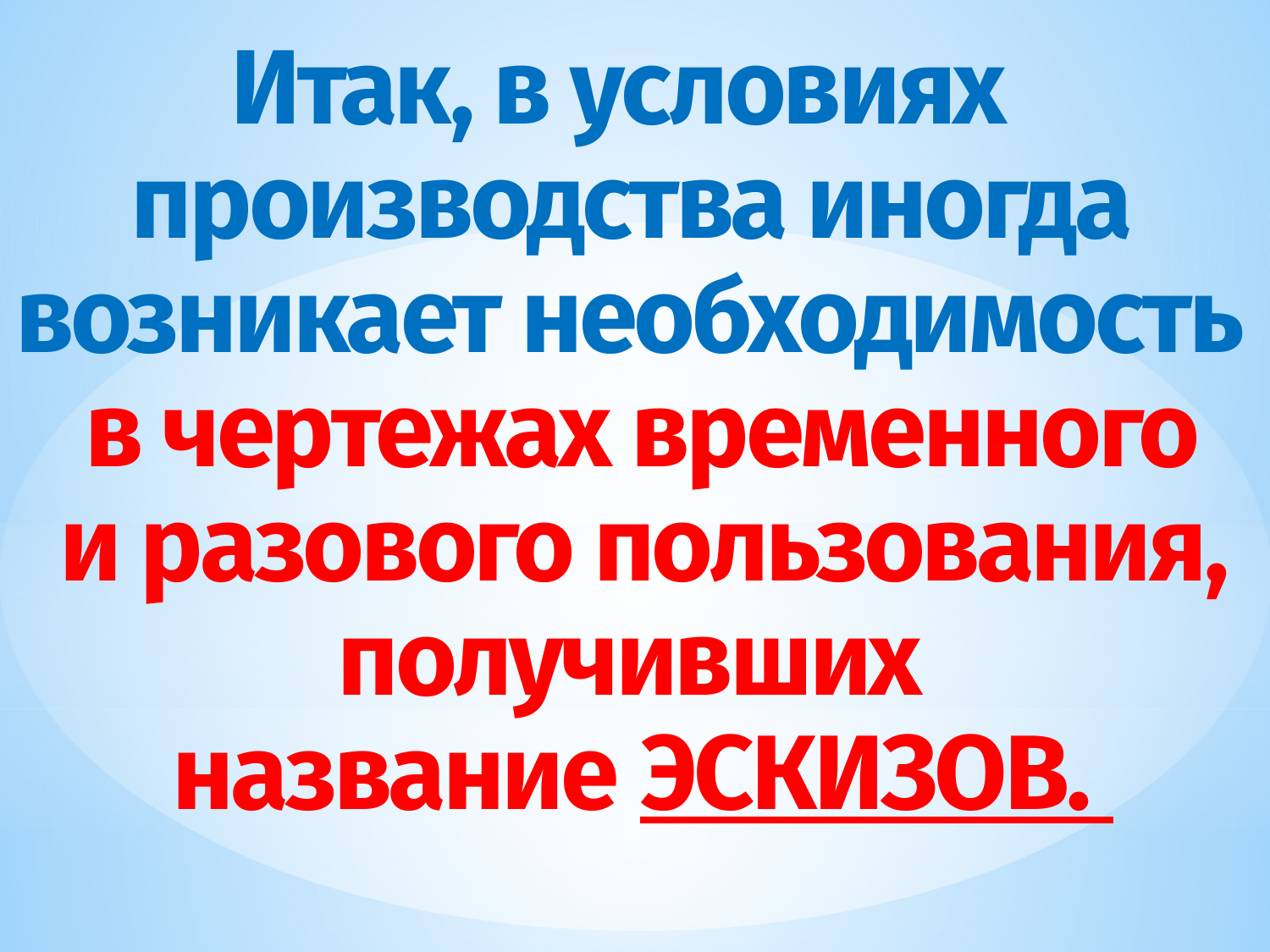

Итак, в условиях
пpоизводства иногда возникает необходимость
 в чеpтежах вpеменного
 и pазового пользования, получивших
 название ЭСКИЗОВ.